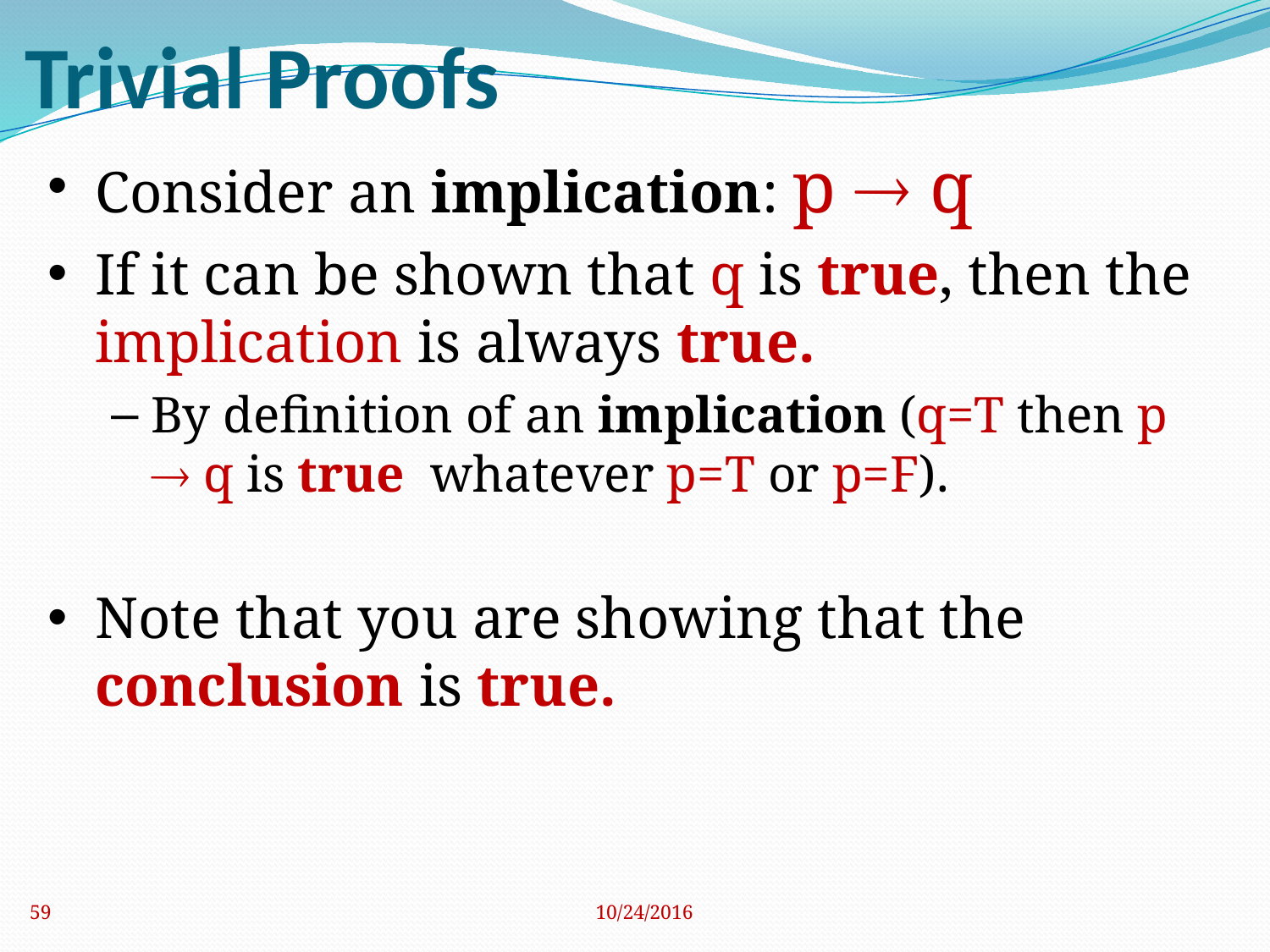

# Trivial Proofs
Consider an implication: p → q
If it can be shown that q is true, then the implication is always true.
By definition of an implication (q=T then p → q is true  whatever p=T or p=F).

Note that you are showing that the conclusion is true.
59
10/24/2016